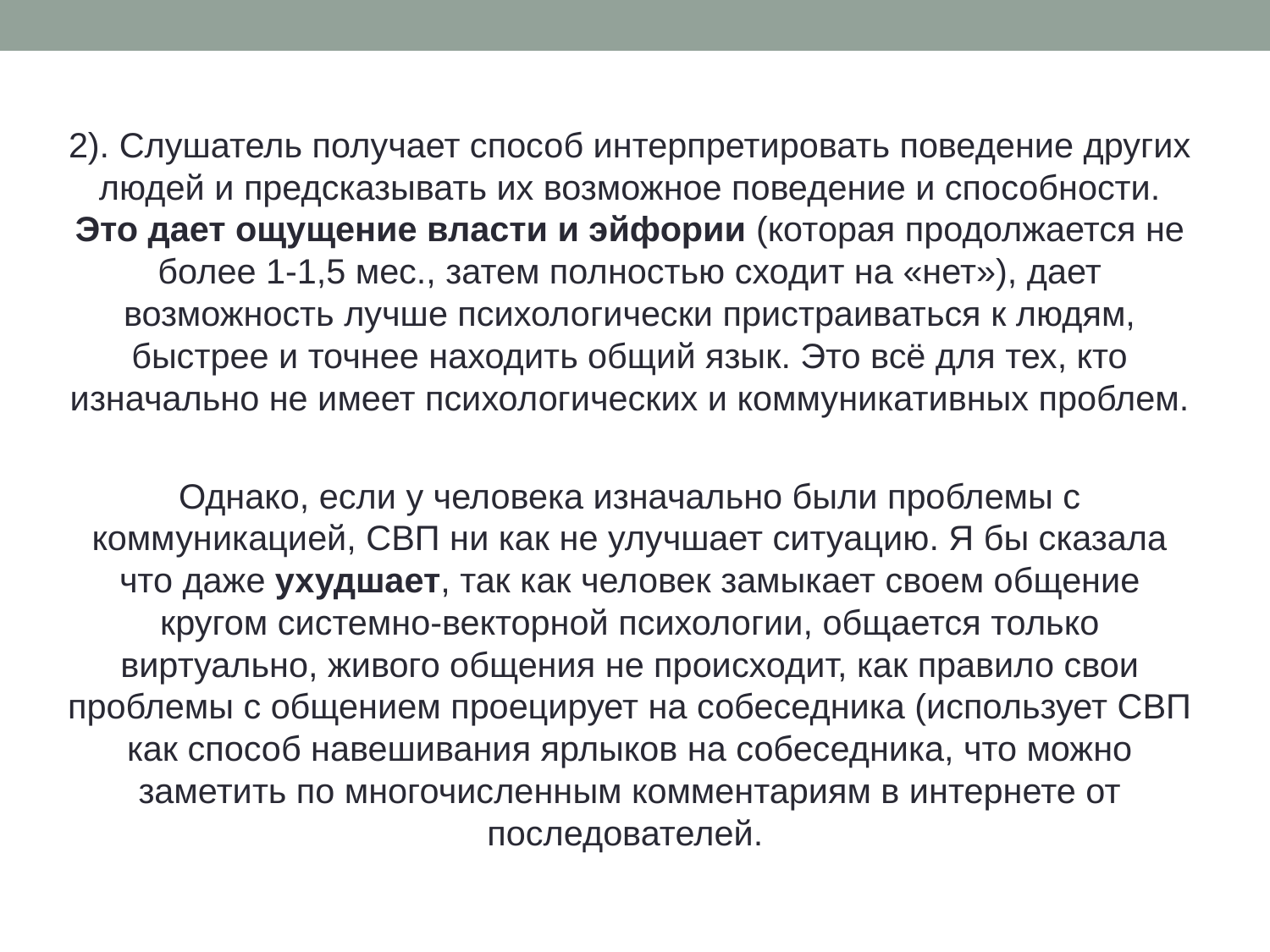

2). Слушатель получает способ интерпретировать поведение других людей и предсказывать их возможное поведение и способности. Это дает ощущение власти и эйфории (которая продолжается не более 1-1,5 мес., затем полностью сходит на «нет»), дает возможность лучше психологически пристраиваться к людям, быстрее и точнее находить общий язык. Это всё для тех, кто изначально не имеет психологических и коммуникативных проблем.

Однако, если у человека изначально были проблемы с коммуникацией, СВП ни как не улучшает ситуацию. Я бы сказала что даже ухудшает, так как человек замыкает своем общение кругом системно-векторной психологии, общается только виртуально, живого общения не происходит, как правило свои проблемы с общением проецирует на собеседника (использует СВП как способ навешивания ярлыков на собеседника, что можно заметить по многочисленным комментариям в интернете от последователей.